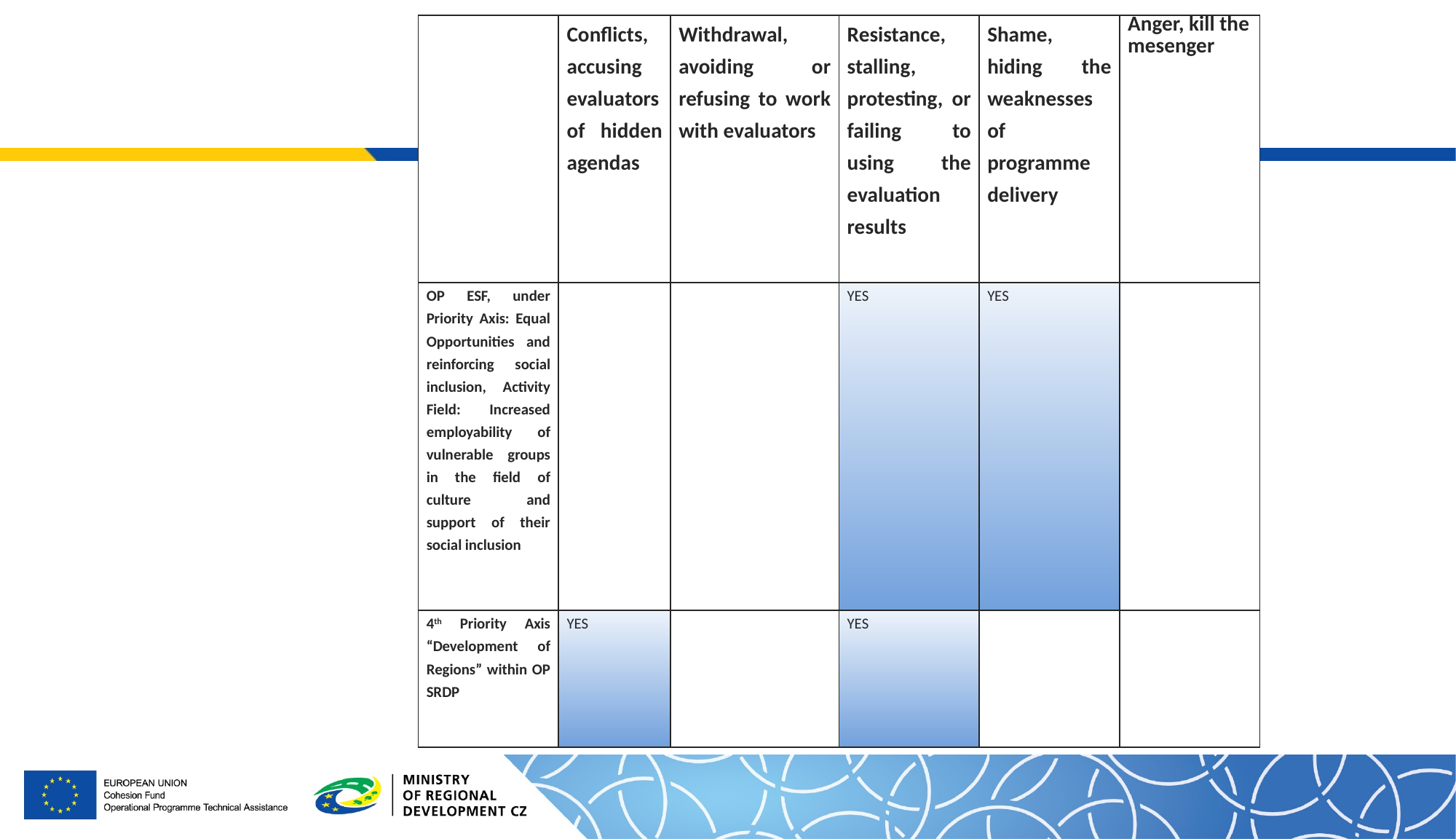

|  | Conflicts, accusing evaluators of hidden agendas | Withdrawal, avoiding or refusing to work with evaluators | Resistance, stalling, protesting, or failing to using the evaluation results | Shame, hiding the weaknesses of programme delivery | Anger, kill the mesenger |
| --- | --- | --- | --- | --- | --- |
| OP ESF, under Priority Axis: Equal Opportunities and reinforcing social inclusion, Activity Field: Increased employability of vulnerable groups in the field of culture and support of their social inclusion |  |  | YES | YES |  |
| 4th Priority Axis “Development of Regions” within OP SRDP | YES |  | YES |  |  |